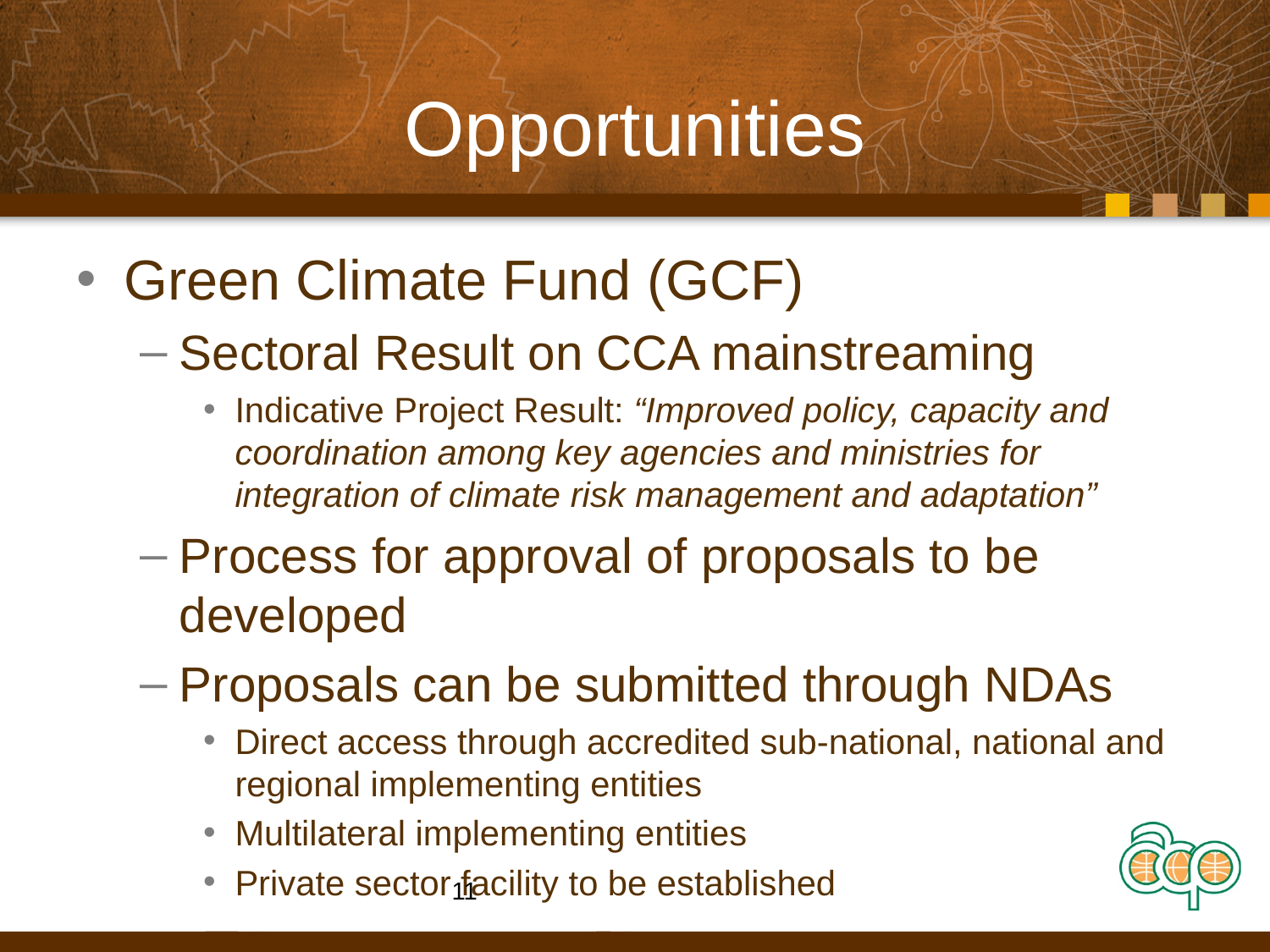

# Opportunities
Green Climate Fund (GCF)
Sectoral Result on CCA mainstreaming
Indicative Project Result: “Improved policy, capacity and coordination among key agencies and ministries for integration of climate risk management and adaptation”
Process for approval of proposals to be developed
Proposals can be submitted through NDAs
Direct access through accredited sub-national, national and regional implementing entities
Multilateral implementing entities
Private sector facility to be established
11